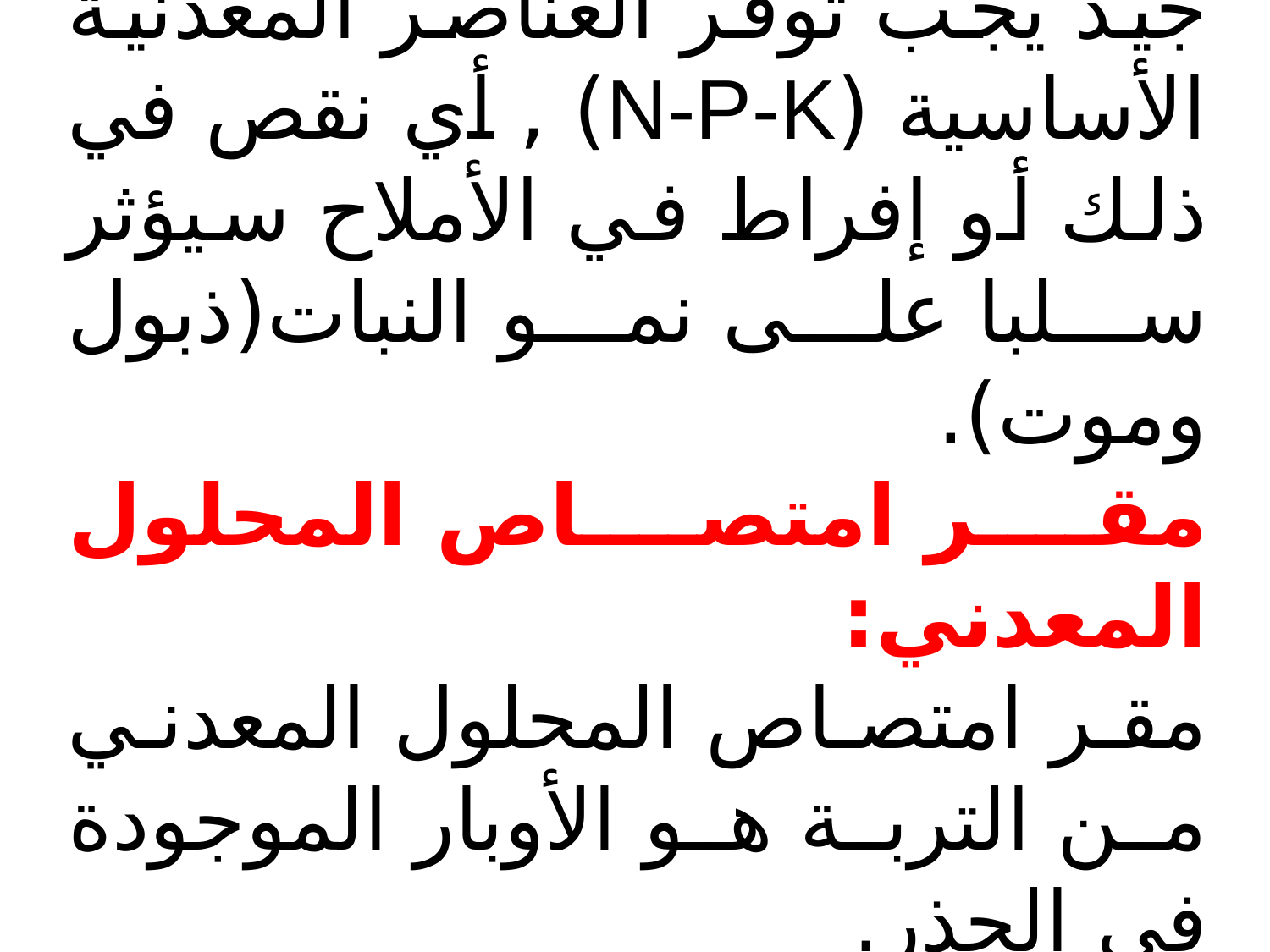

لنمو النبات الأخضر نمو طبيعي جيد يجب توفر العناصر المعدنية الأساسية (N-P-K) , أي نقص في ذلك أو إفراط في الأملاح سيؤثر سلبا على نمو النبات(ذبول وموت).
مقر امتصاص المحلول المعدني:
مقر امتصاص المحلول المعدني من التربة هو الأوبار الموجودة في الجذر.